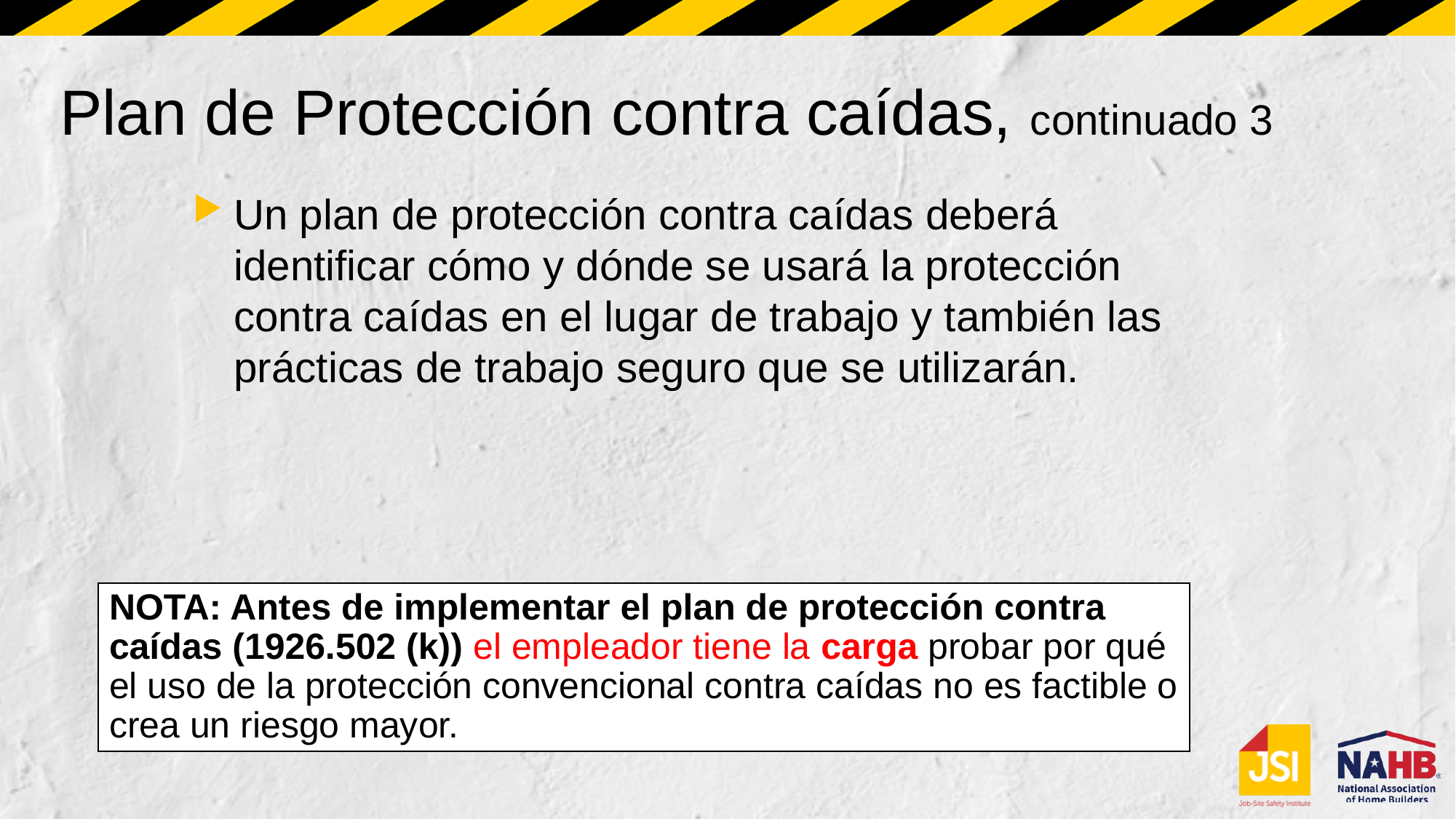

# Plan de Protección contra caídas, continuado 3
Un plan de protección contra caídas deberá identificar cómo y dónde se usará la protección contra caídas en el lugar de trabajo y también las prácticas de trabajo seguro que se utilizarán.
NOTA: Antes de implementar el plan de protección contra caídas (1926.502 (k)) el empleador tiene la carga probar por qué el uso de la protección convencional contra caídas no es factible o crea un riesgo mayor.